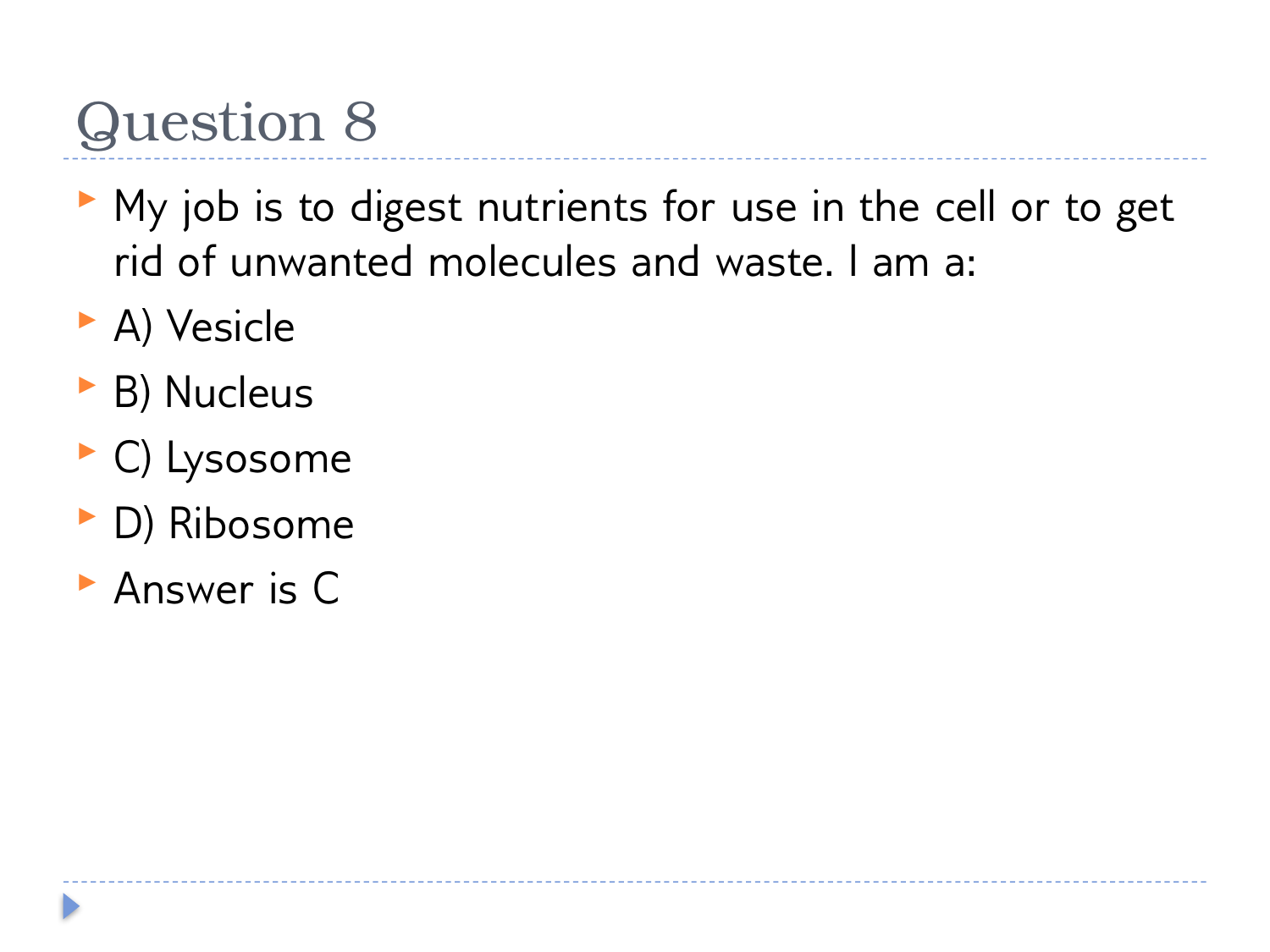

# Question 8
My job is to digest nutrients for use in the cell or to get rid of unwanted molecules and waste. I am a:
A) Vesicle
B) Nucleus
C) Lysosome
D) Ribosome
Answer is C